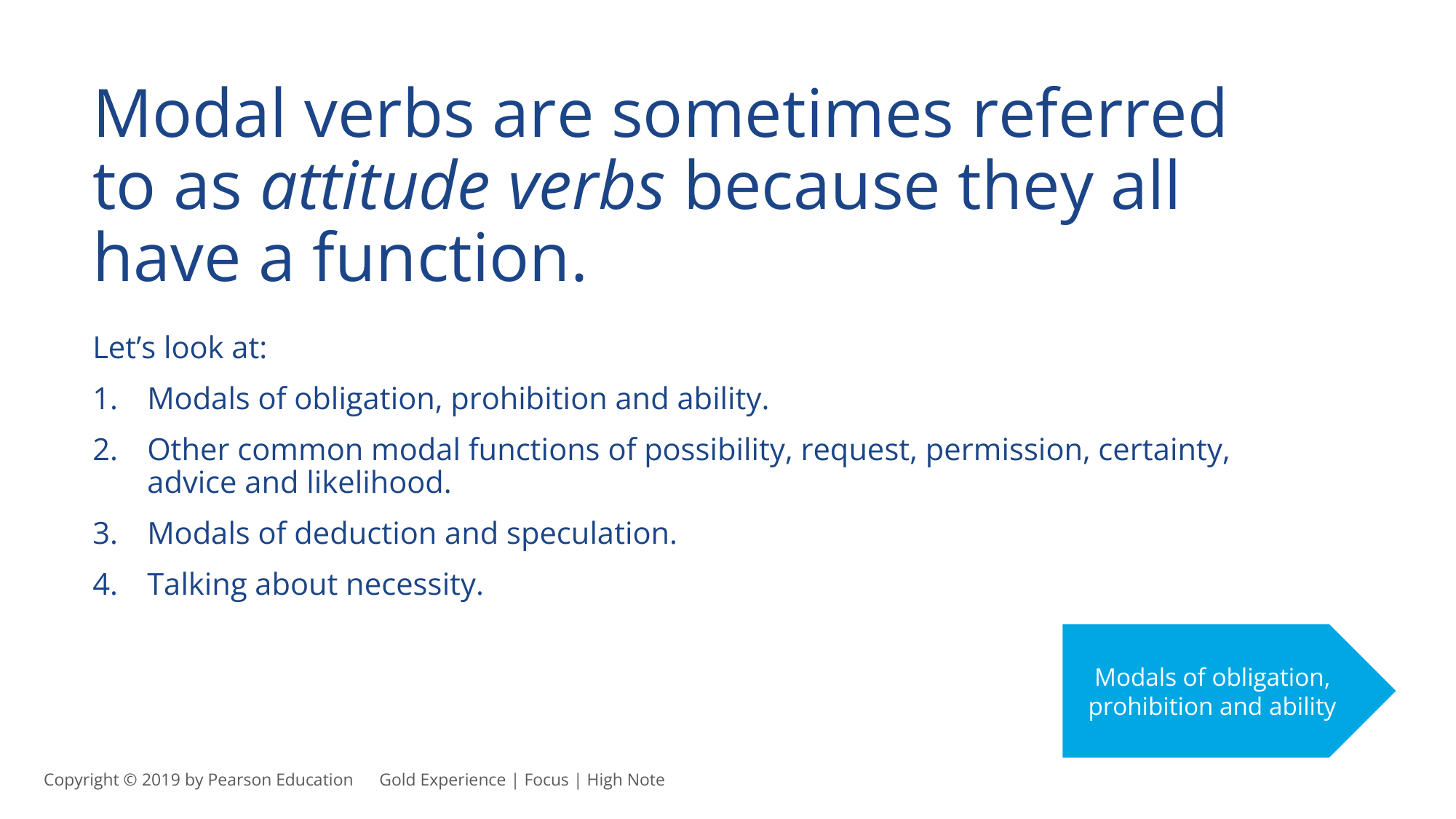

Modal verbs are sometimes referred to as attitude verbs because they all have a function.
Let’s look at:
Modals of obligation, prohibition and ability.
Other common modal functions of possibility, request, permission, certainty, advice and likelihood.
Modals of deduction and speculation.
Talking about necessity.

Modals of obligation, prohibition and ability
Copyright © 2019 by Pearson Education      Gold Experience | Focus | High Note